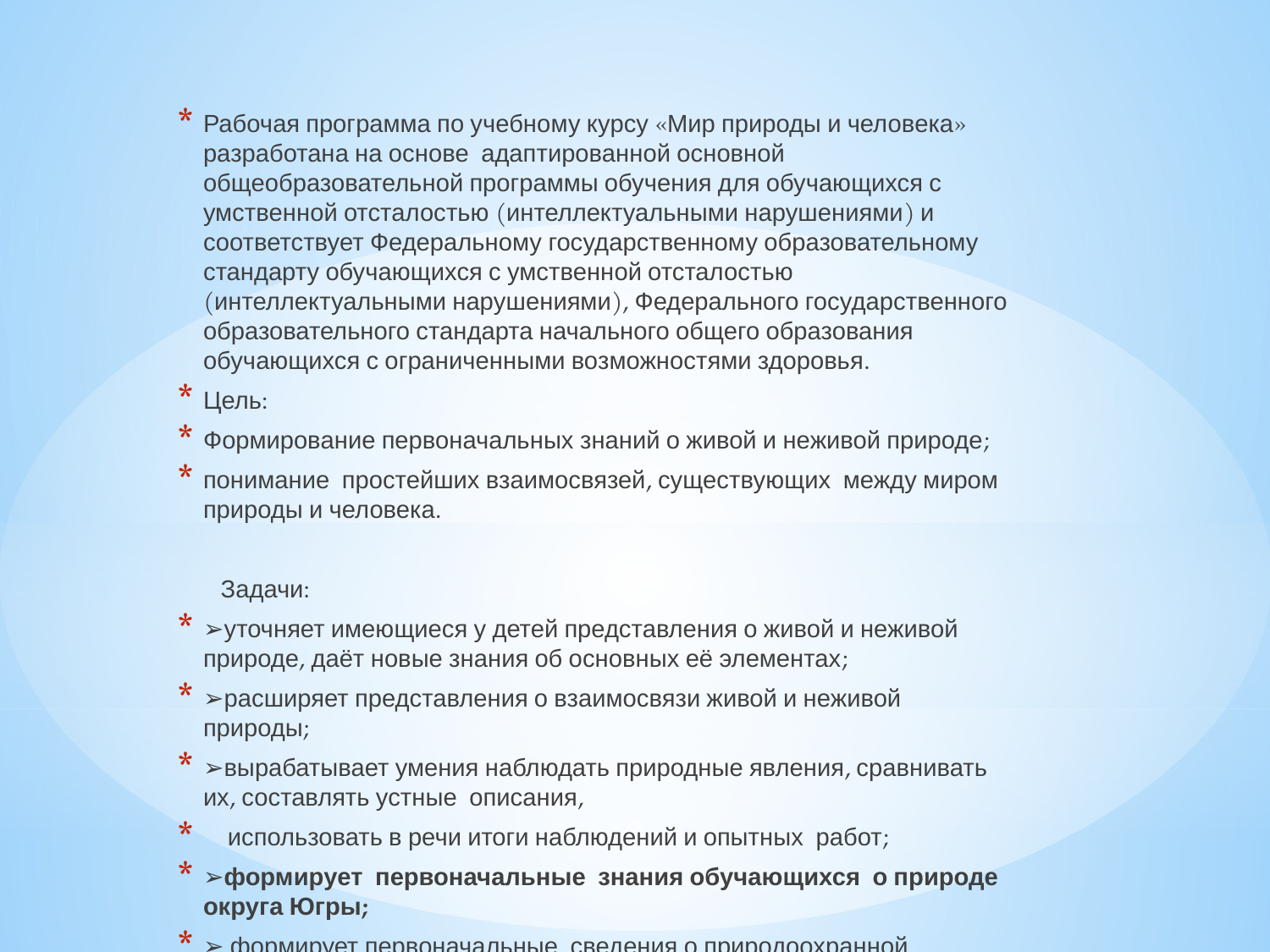

Рабочая программа по учебному курсу «Мир природы и человека» разработана на основе  адаптированной основной общеобразовательной программы обучения для обучающихся с умственной отсталостью (интеллектуальными нарушениями) и соответствует Федеральному государственному образовательному стандарту обучающихся с умственной отсталостью (интеллектуальными нарушениями), Федерального государственного образовательного стандарта начального общего образования обучающихся с ограниченными возможностями здоровья.
Цель:
Формирование первоначальных знаний о живой и неживой природе;
понимание  простейших взаимосвязей, существующих  между миром  природы и человека.

       Задачи:
➢уточняет имеющиеся у детей представления о живой и неживой природе, даёт новые знания об основных её элементах;
➢расширяет представления о взаимосвязи живой и неживой природы;
➢вырабатывает умения наблюдать природные явления, сравнивать их, составлять устные  описания,
    использовать в речи итоги наблюдений и опытных  работ;
➢формирует  первоначальные  знания обучающихся  о природе округа Югры;
➢ формирует первоначальные  сведения о природоохранной  деятельности
#